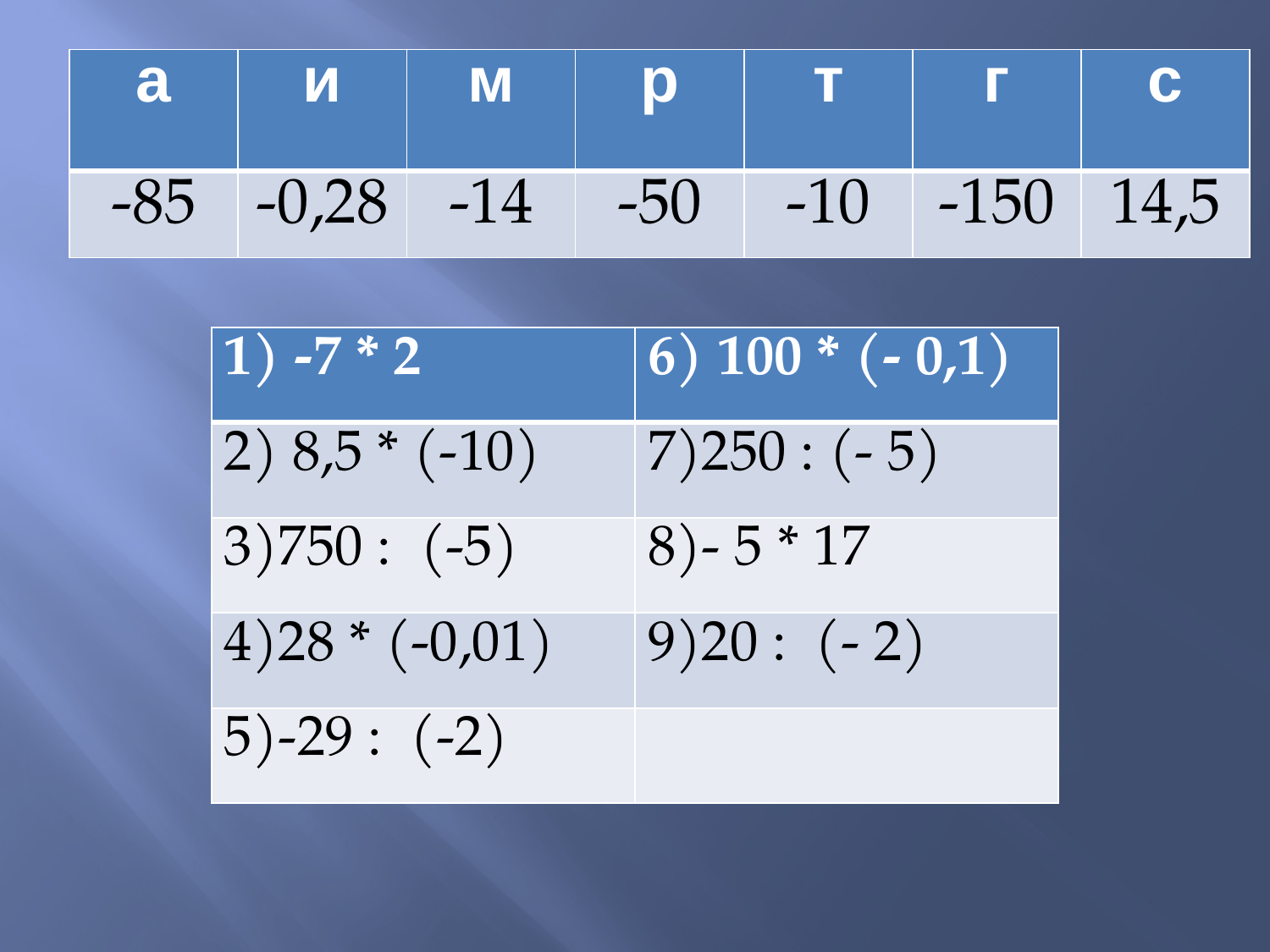

# 1
| а | и | м | р | т | г | с |
| --- | --- | --- | --- | --- | --- | --- |
| -85 | -0,28 | -14 | -50 | -10 | -150 | 14,5 |
| 1) -7 \* 2 | 6) 100 \* (- 0,1) |
| --- | --- |
| 2) 8,5 \* (-10) | 7)250 : (- 5) |
| 3)750 : (-5) | 8)- 5 \* 17 |
| 4)28 \* (-0,01) | 9)20 : (- 2) |
| 5)-29 : (-2) |  |